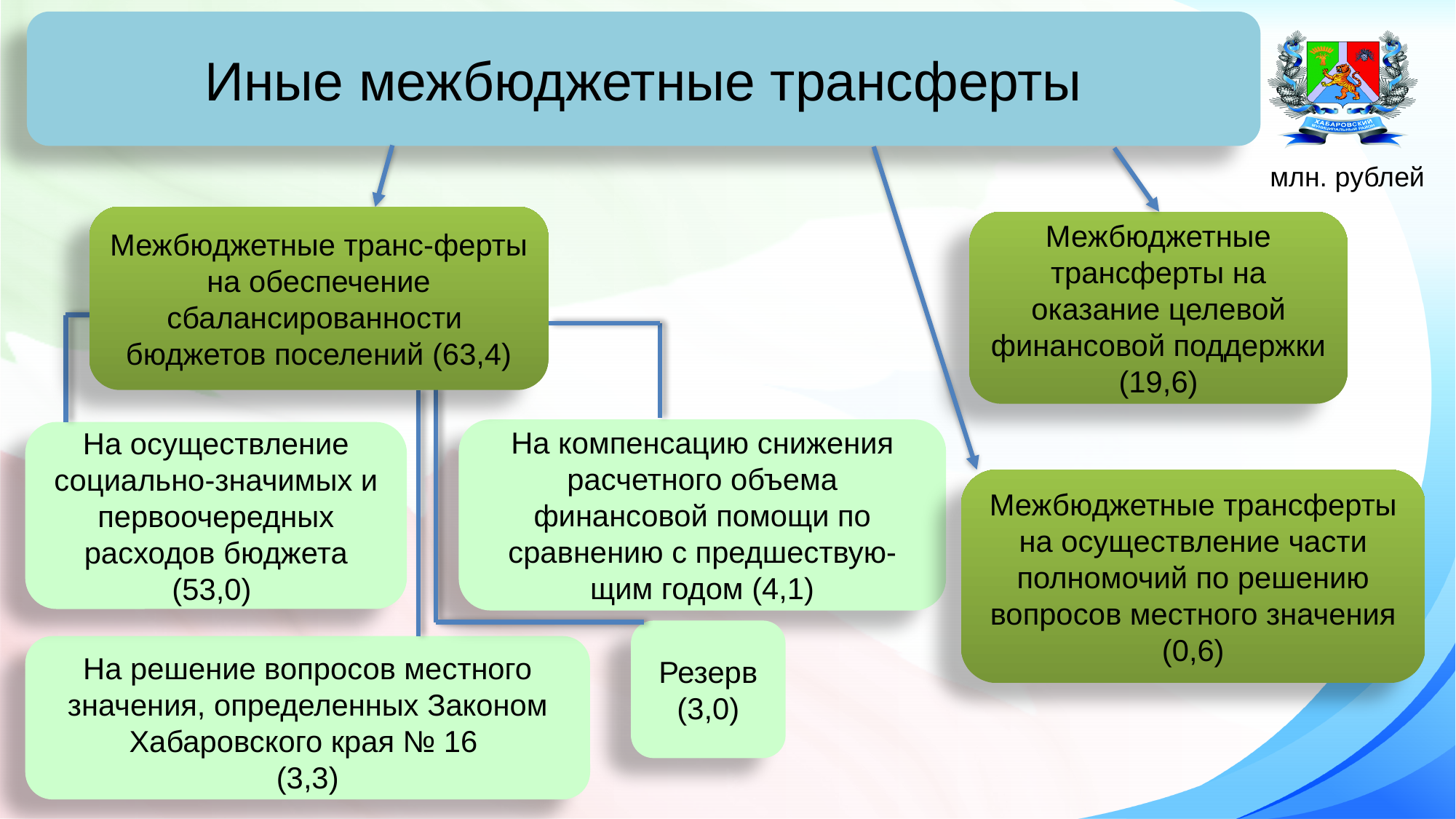

Иные межбюджетные трансферты
млн. рублей
Межбюджетные транс-ферты на обеспечение сбалансированности
бюджетов поселений (63,4)
Межбюджетные трансферты на оказание целевой финансовой поддержки (19,6)
На компенсацию снижения расчетного объема финансовой помощи по сравнению с предшествую-щим годом (4,1)
На осуществление социально-значимых и первоочередных расходов бюджета (53,0)
Межбюджетные трансферты на осуществление части полномочий по решению вопросов местного значения (0,6)
Резерв (3,0)
На решение вопросов местного значения, определенных Законом Хабаровского края № 16
(3,3)